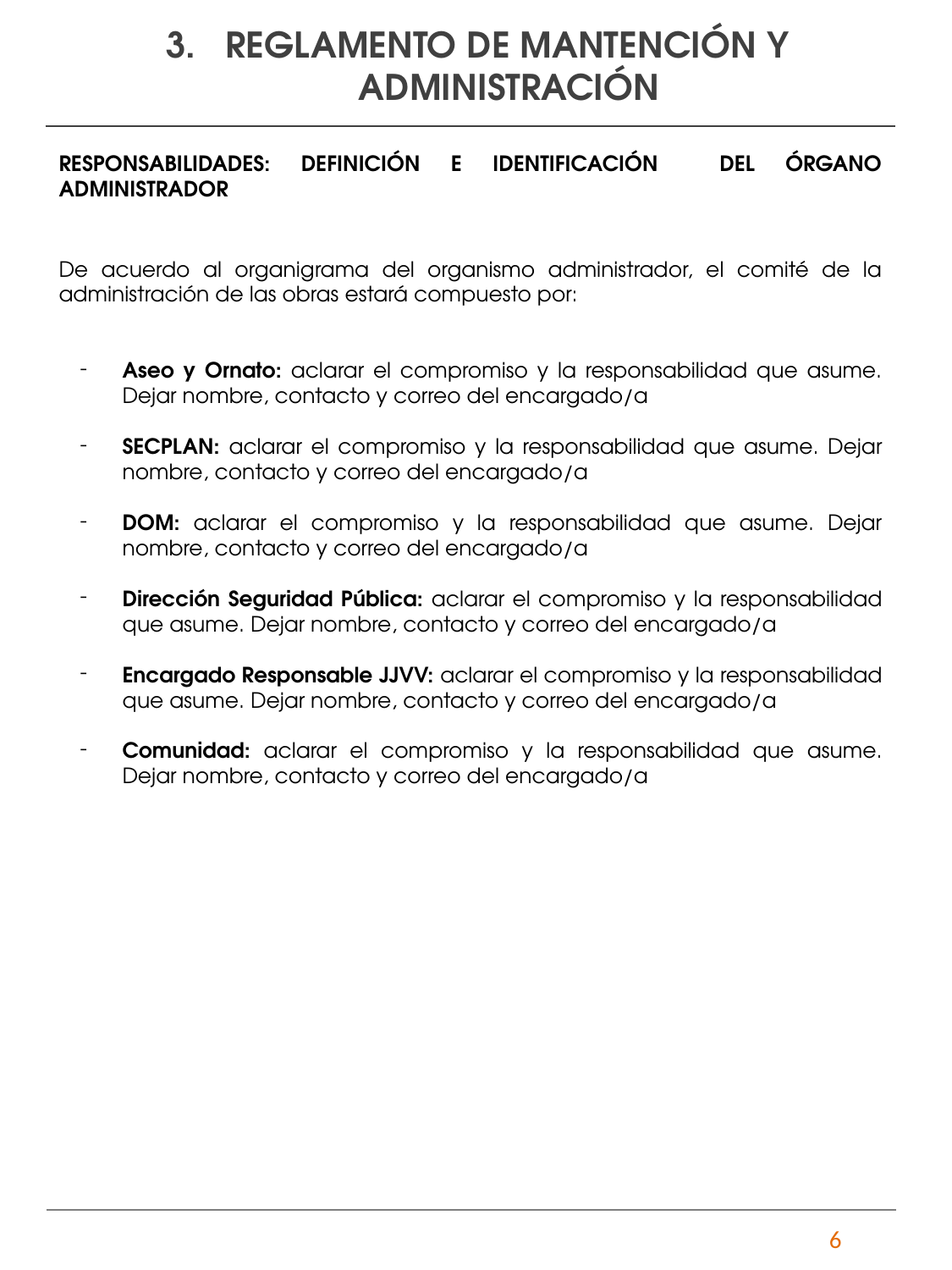

3.   REGLAMENTO DE MANTENCIÓN Y ADMINISTRACIÓN
RESPONSABILIDADES: DEFINICIÓN E IDENTIFICACIÓN  DEL ÓRGANO ADMINISTRADOR

De acuerdo al organigrama del organismo administrador, el comité de la administración de las obras estará compuesto por:

Aseo y Ornato: aclarar el compromiso y la responsabilidad que asume. Dejar nombre, contacto y correo del encargado/a

SECPLAN: aclarar el compromiso y la responsabilidad que asume. Dejar nombre, contacto y correo del encargado/a

DOM: aclarar el compromiso y la responsabilidad que asume. Dejar nombre, contacto y correo del encargado/a

Dirección Seguridad Pública: aclarar el compromiso y la responsabilidad que asume. Dejar nombre, contacto y correo del encargado/a

Encargado Responsable JJVV: aclarar el compromiso y la responsabilidad que asume. Dejar nombre, contacto y correo del encargado/a

Comunidad: aclarar el compromiso y la responsabilidad que asume. Dejar nombre, contacto y correo del encargado/a

6